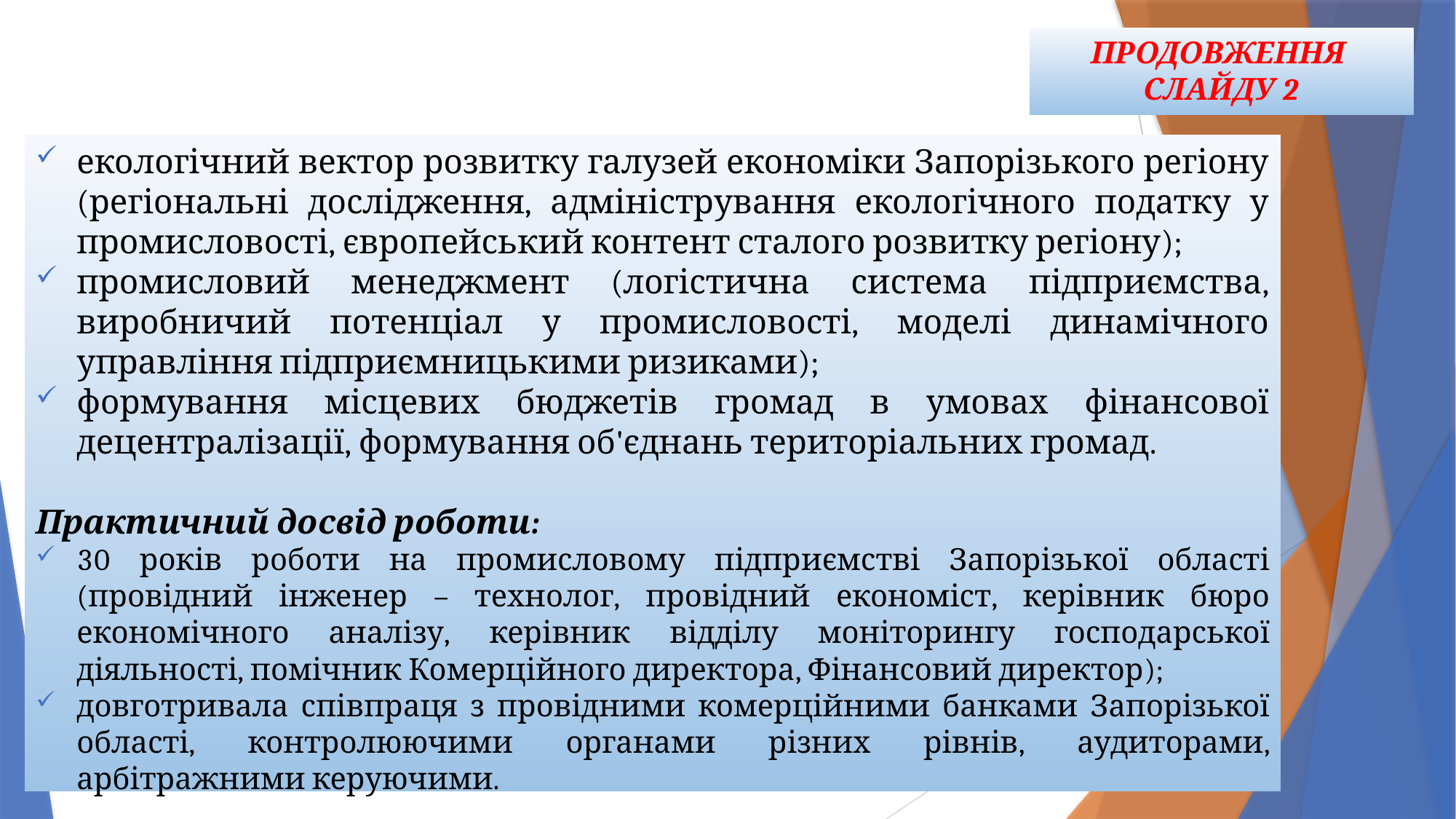

# ПРОДОВЖЕННЯ СЛАЙДУ 2
екологічний вектор розвитку галузей економіки Запорізького регіону (регіональні дослідження, адміністрування екологічного податку у промисловості, європейський контент сталого розвитку регіону);
промисловий менеджмент (логістична система підприємства, виробничий потенціал у промисловості, моделі динамічного управління підприємницькими ризиками);
формування місцевих бюджетів громад в умовах фінансової децентралізації, формування об'єднань територіальних громад.

Практичний досвід роботи:
30 років роботи на промисловому підприємстві Запорізької області (провідний інженер – технолог, провідний економіст, керівник бюро економічного аналізу, керівник відділу моніторингу господарської діяльності, помічник Комерційного директора, Фінансовий директор);
довготривала співпраця з провідними комерційними банками Запорізької області, контролюючими органами різних рівнів, аудиторами, арбітражними керуючими.